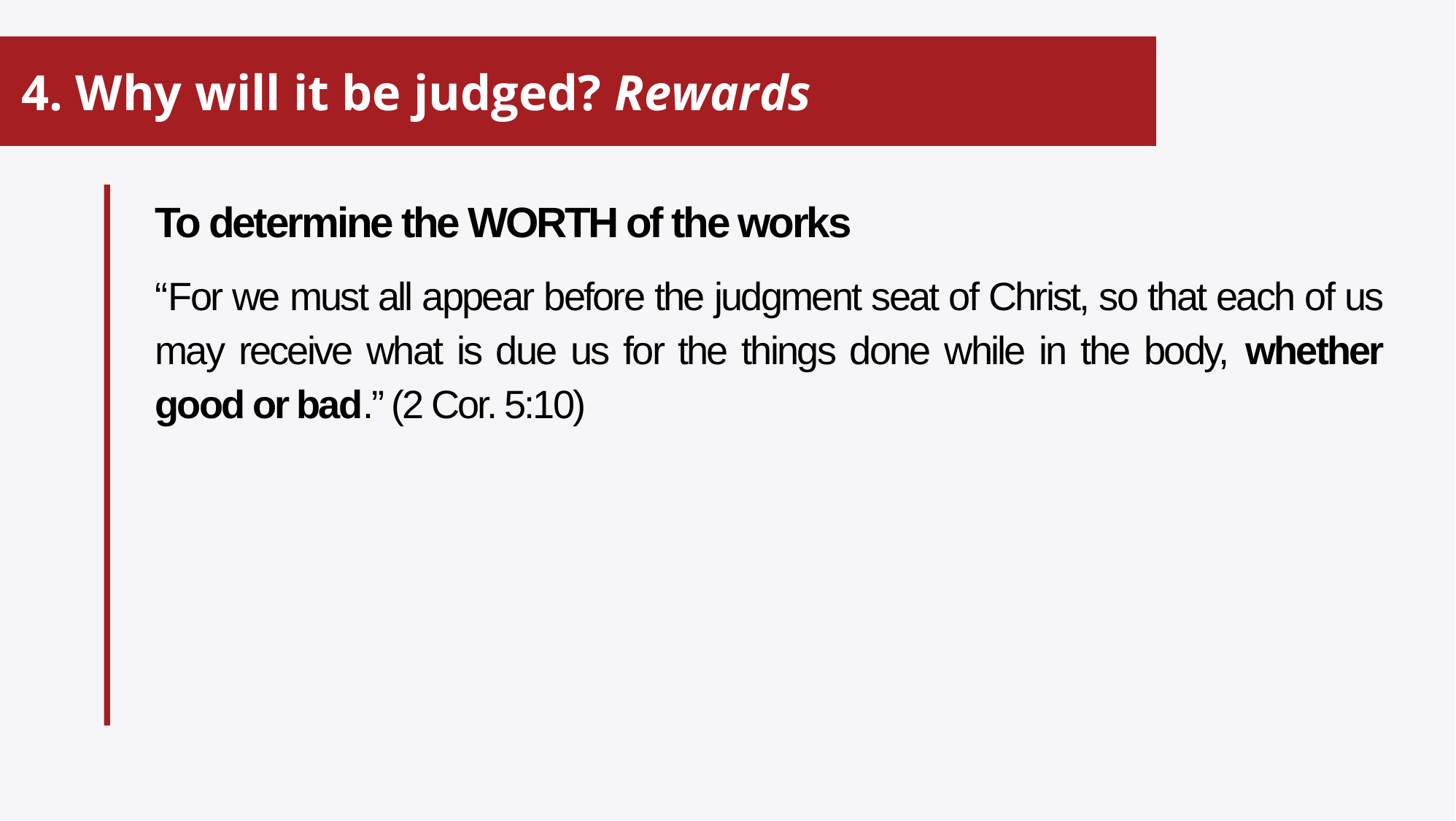

# 4. Why will it be judged? Rewards
To determine the WORTH of the works
“For we must all appear before the judgment seat of Christ, so that each of us may receive what is due us for the things done while in the body, whether good or bad.” (2 Cor. 5:10)